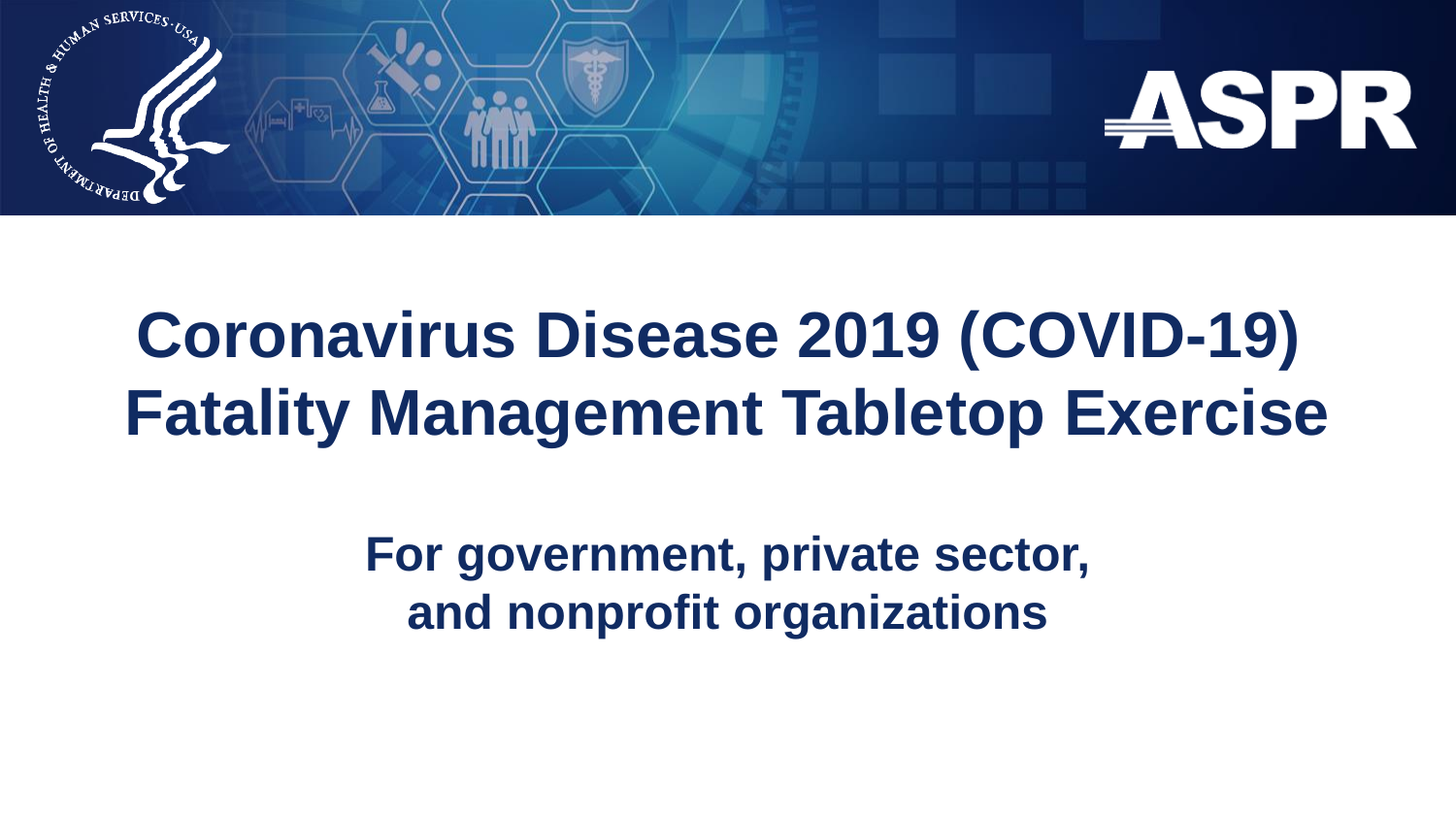

# Coronavirus Disease 2019 (COVID-19) Fatality Management Tabletop Exercise
For government, private sector, and nonprofit organizations